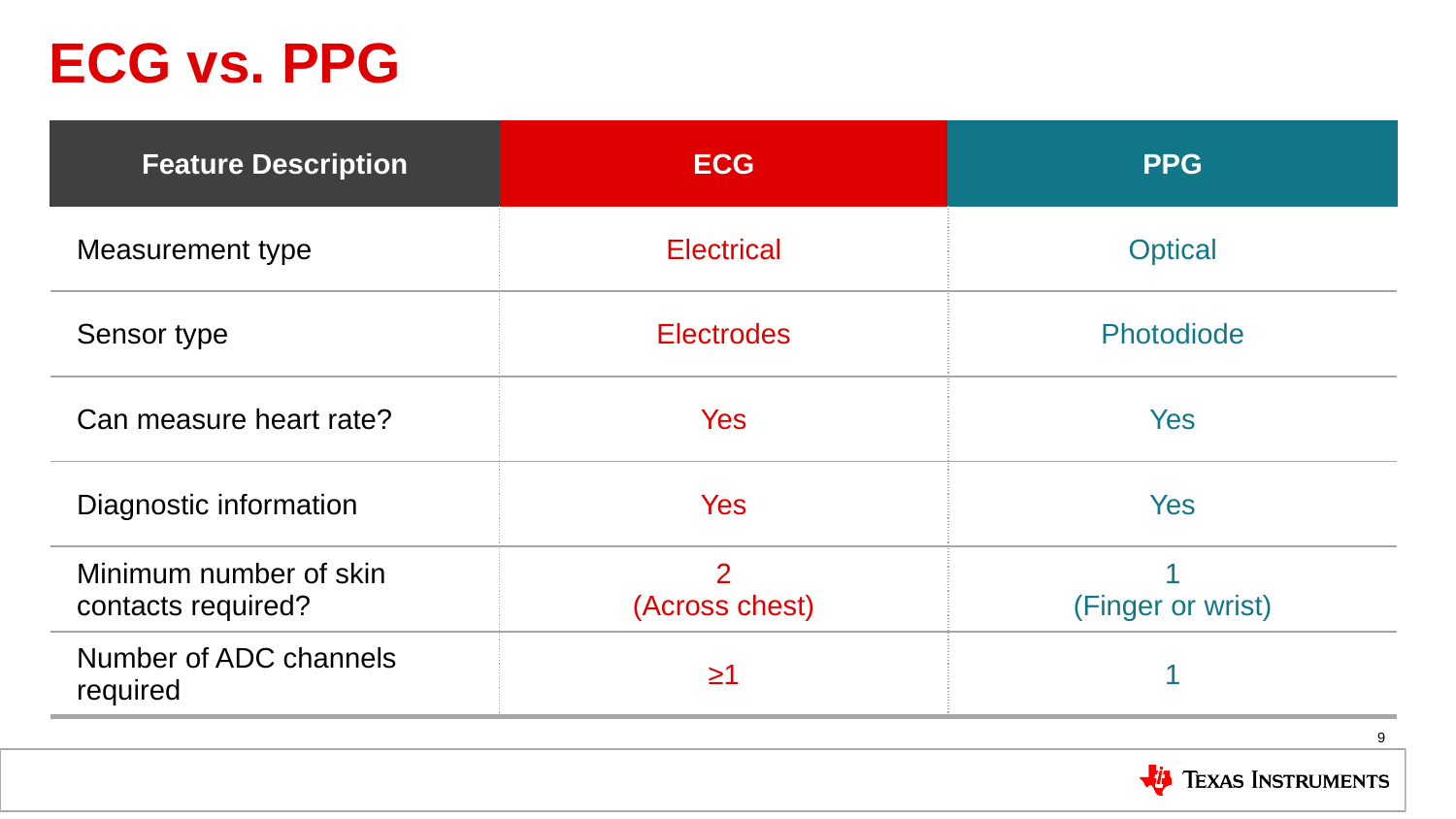

# ECG vs. PPG
| Feature Description | ECG | PPG |
| --- | --- | --- |
| Measurement type | Electrical | Optical |
| Sensor type | Electrodes | Photodiode |
| Can measure heart rate? | Yes | Yes |
| Diagnostic information | Yes | Yes |
| Minimum number of skin contacts required? | 2 (Across chest) | 1 (Finger or wrist) |
| Number of ADC channels required | ≥1 | 1 |
9